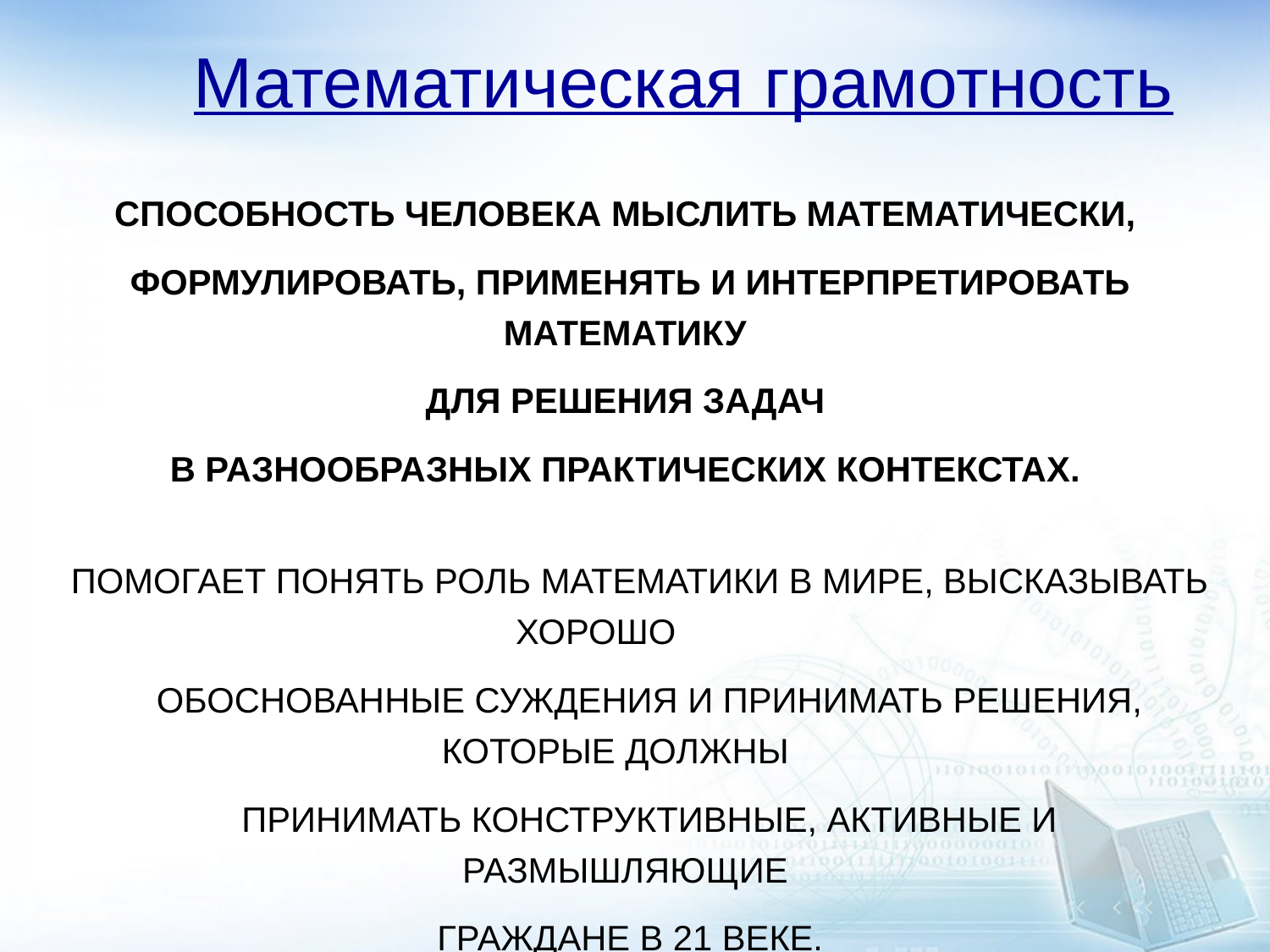

Математическая грамотность
Способность человека мыслить математически,
формулировать, применять и интерпретировать математику
для решения задач
в разнообразных практических контекстах.

  Помогает понять роль математики в мире, высказывать хорошо
    обоснованные суждения и принимать решения, которые должны
    принимать конструктивные, активные и размышляющие
граждане в 21 веке.